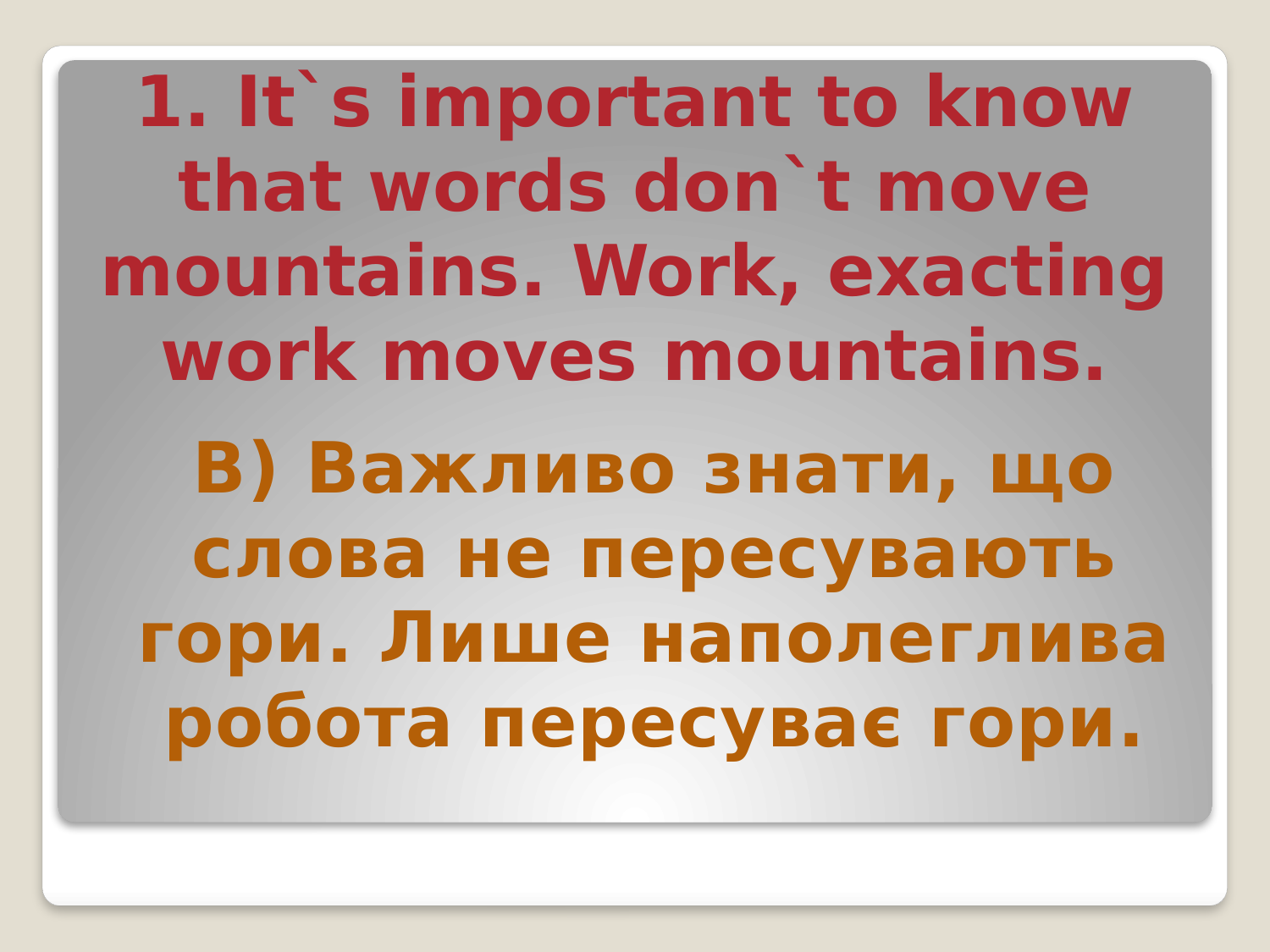

1. It`s important to know that words don`t move mountains. Work, exacting work moves mountains.
В) Важливо знати, що слова не пересувають гори. Лише наполеглива робота пересуває гори.